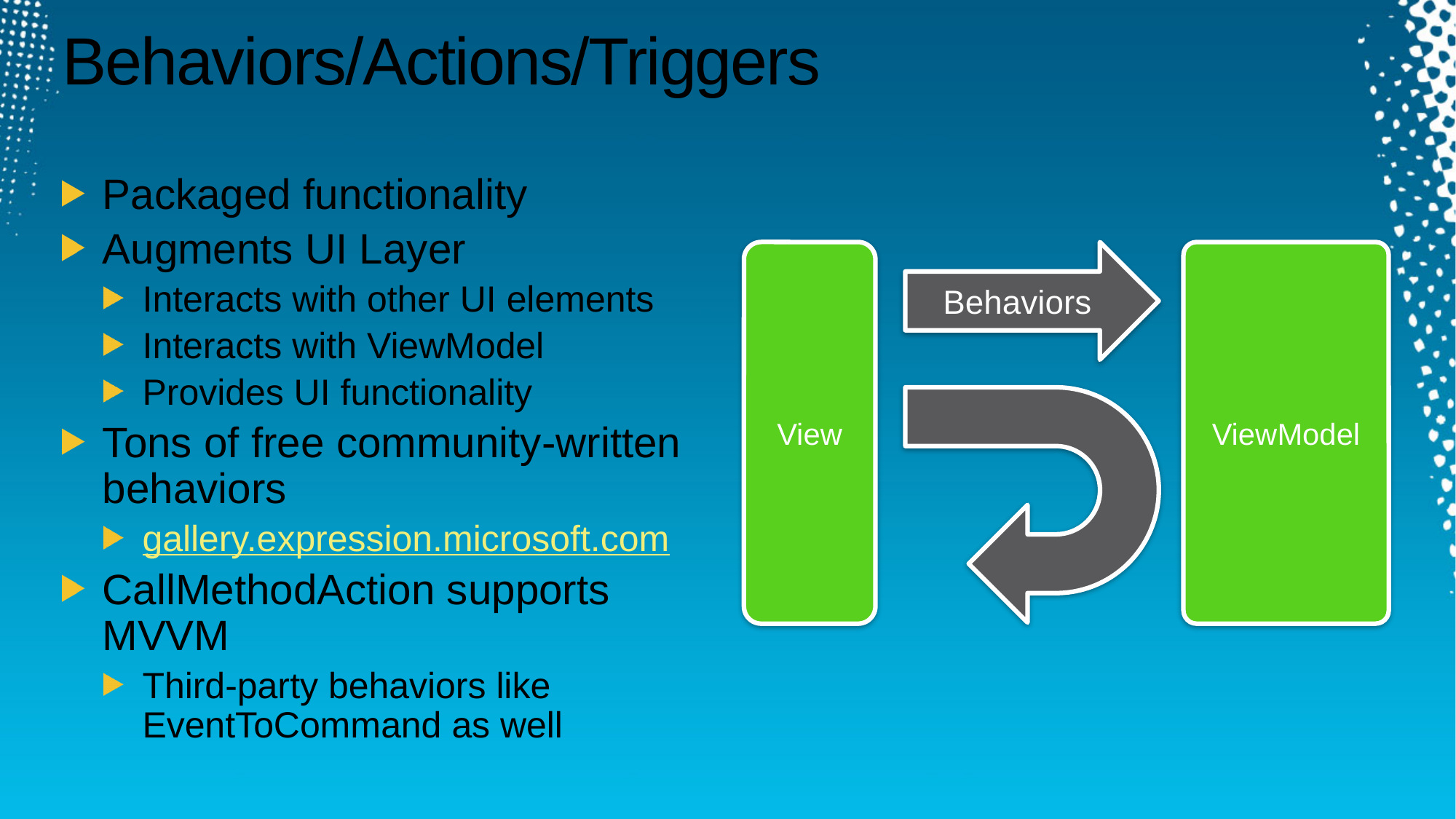

# Behaviors/Actions/Triggers
Packaged functionality
Augments UI Layer
Interacts with other UI elements
Interacts with ViewModel
Provides UI functionality
Tons of free community-written behaviors
gallery.expression.microsoft.com
CallMethodAction supports MVVM
Third-party behaviors like EventToCommand as well

ViewModel
View
Behaviors